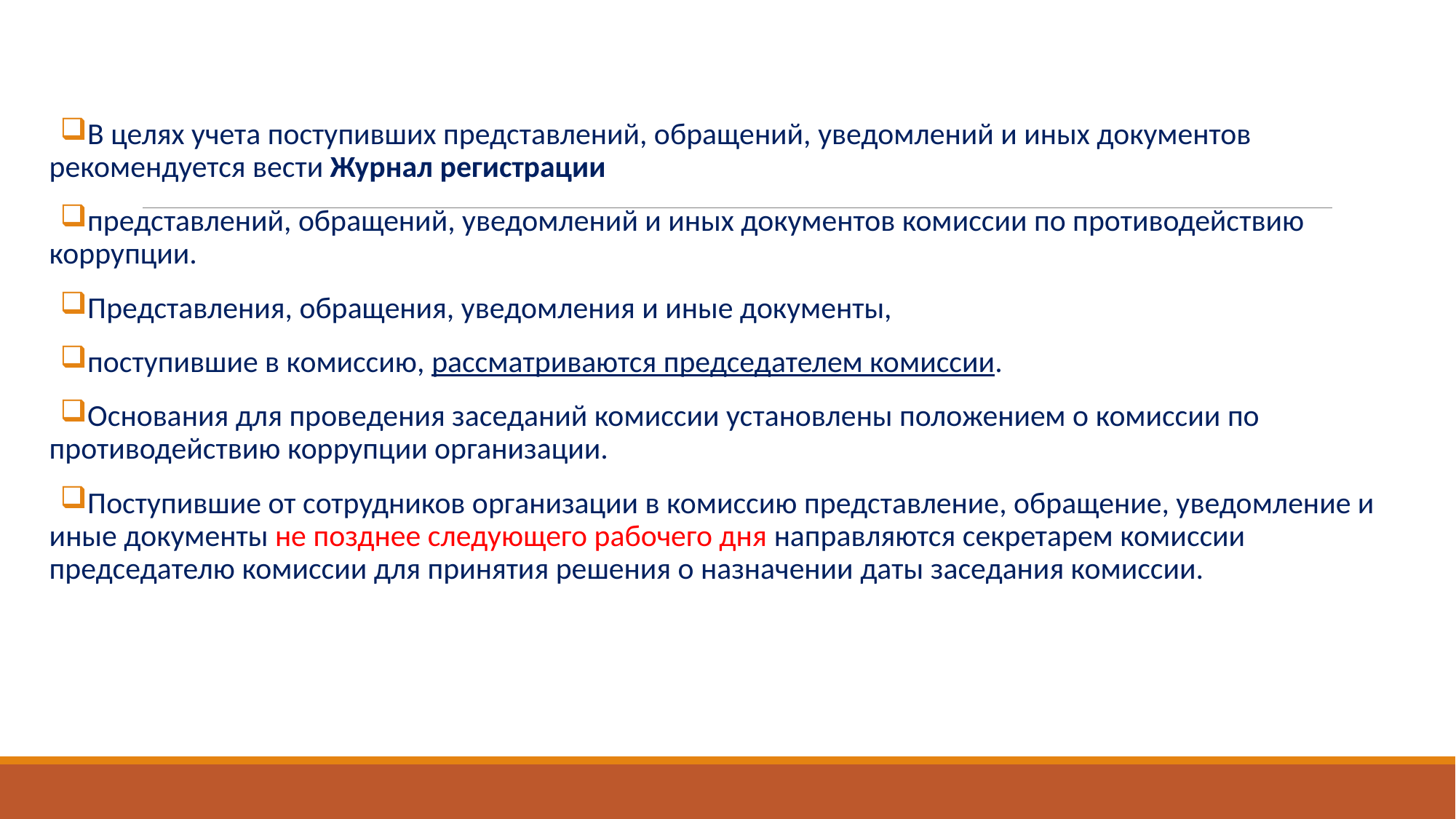

В целях учета поступивших представлений, обращений, уведомлений и иных документов рекомендуется вести Журнал регистрации
представлений, обращений, уведомлений и иных документов комиссии по противодействию коррупции.
Представления, обращения, уведомления и иные документы,
поступившие в комиссию, рассматриваются председателем комиссии.
Основания для проведения заседаний комиссии установлены положением о комиссии по противодействию коррупции организации.
Поступившие от сотрудников организации в комиссию представление, обращение, уведомление и иные документы не позднее следующего рабочего дня направляются секретарем комиссии председателю комиссии для принятия решения о назначении даты заседания комиссии.